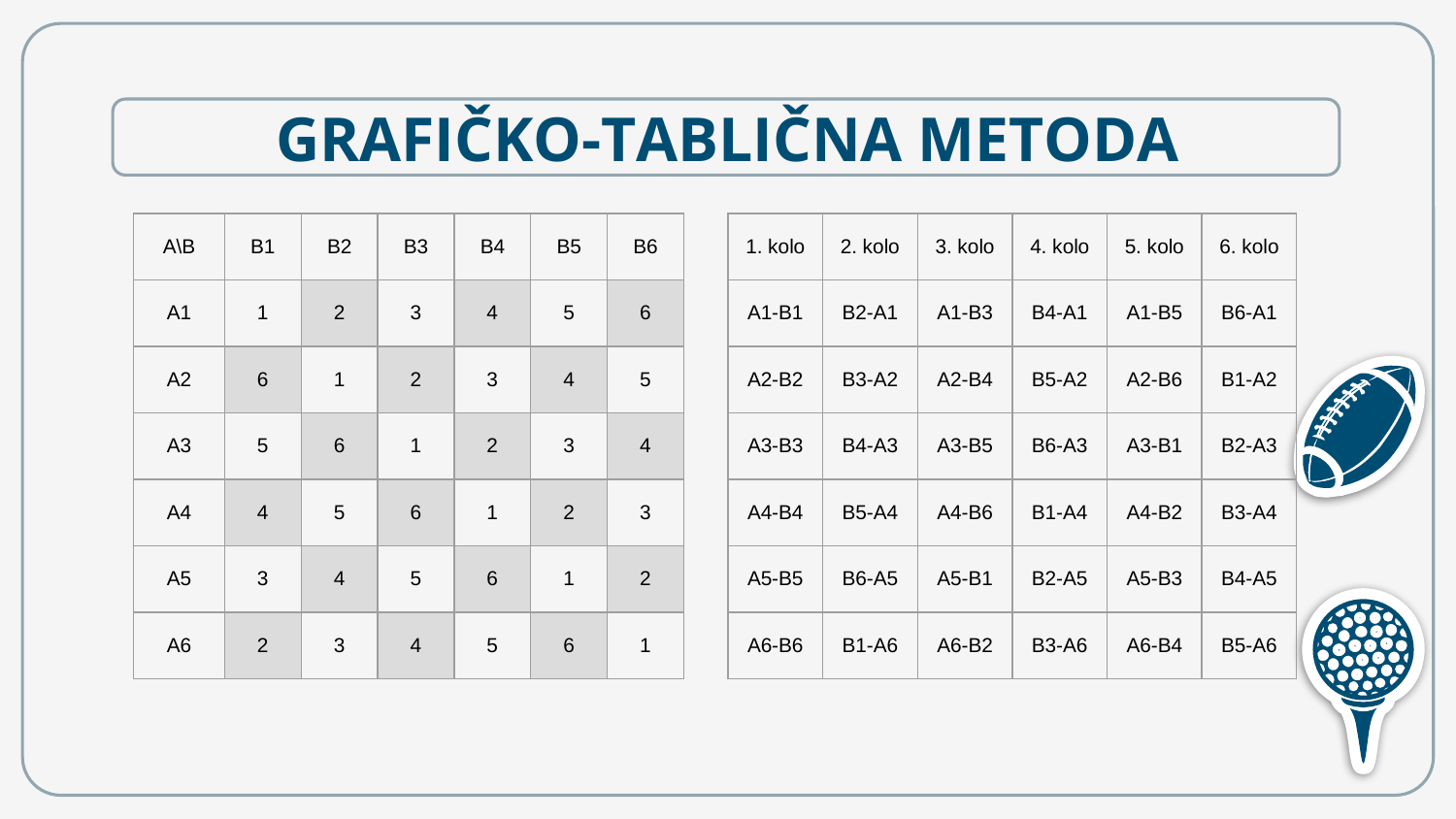

# GRAFIČKO-TABLIČNA METODA

| A\B | B1 | B2 | B3 | B4 | B5 | B6 |
| --- | --- | --- | --- | --- | --- | --- |
| A1 | 1 | 2 | 3 | 4 | 5 | 6 |
| A2 | 6 | 1 | 2 | 3 | 4 | 5 |
| A3 | 5 | 6 | 1 | 2 | 3 | 4 |
| A4 | 4 | 5 | 6 | 1 | 2 | 3 |
| A5 | 3 | 4 | 5 | 6 | 1 | 2 |
| A6 | 2 | 3 | 4 | 5 | 6 | 1 |
| 1. kolo | 2. kolo | 3. kolo | 4. kolo | 5. kolo | 6. kolo |
| --- | --- | --- | --- | --- | --- |
| A1-B1 | B2-A1 | A1-B3 | B4-A1 | A1-B5 | B6-A1 |
| A2-B2 | B3-A2 | A2-B4 | B5-A2 | A2-B6 | B1-A2 |
| A3-B3 | B4-A3 | A3-B5 | B6-A3 | A3-B1 | B2-A3 |
| A4-B4 | B5-A4 | A4-B6 | B1-A4 | A4-B2 | B3-A4 |
| A5-B5 | B6-A5 | A5-B1 | B2-A5 | A5-B3 | B4-A5 |
| A6-B6 | B1-A6 | A6-B2 | B3-A6 | A6-B4 | B5-A6 |